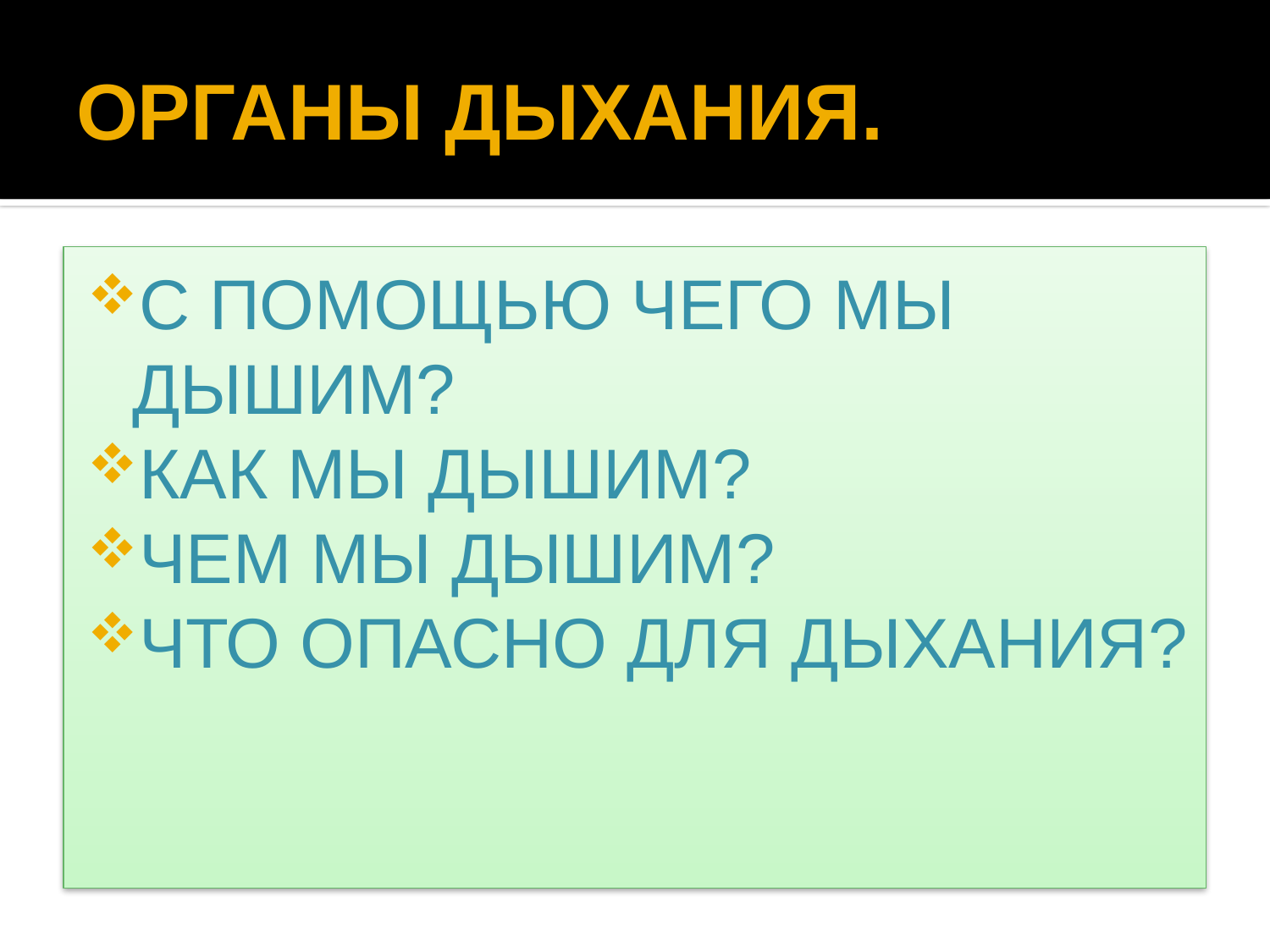

# ОРГАНЫ ДЫХАНИЯ.
С ПОМОЩЬЮ ЧЕГО МЫ ДЫШИМ?
КАК МЫ ДЫШИМ?
ЧЕМ МЫ ДЫШИМ?
ЧТО ОПАСНО ДЛЯ ДЫХАНИЯ?